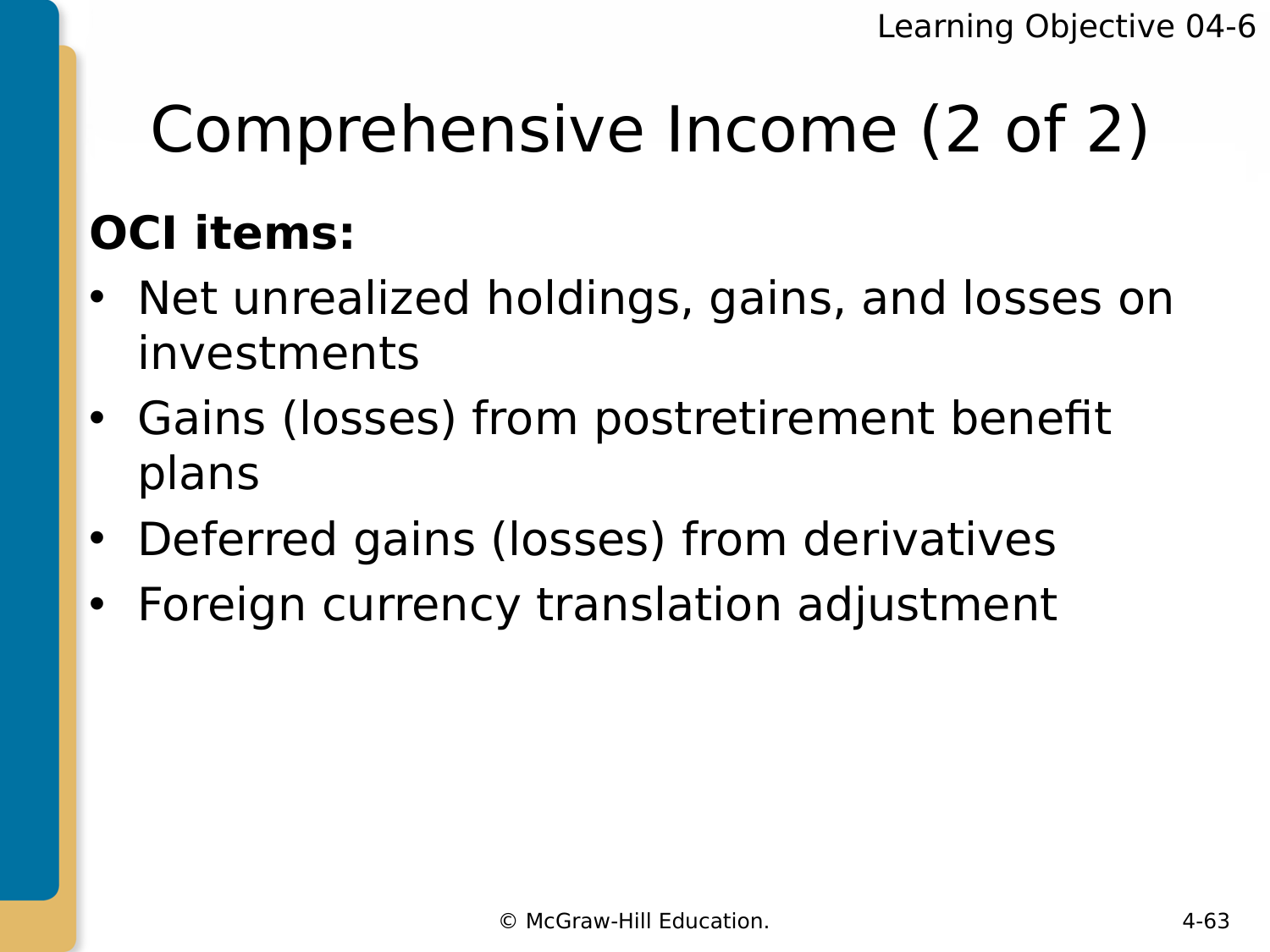

Learning Objective 04-6
# Comprehensive Income (2 of 2)
OCI items:
Net unrealized holdings, gains, and losses on investments
Gains (losses) from postretirement benefit plans
Deferred gains (losses) from derivatives
Foreign currency translation adjustment